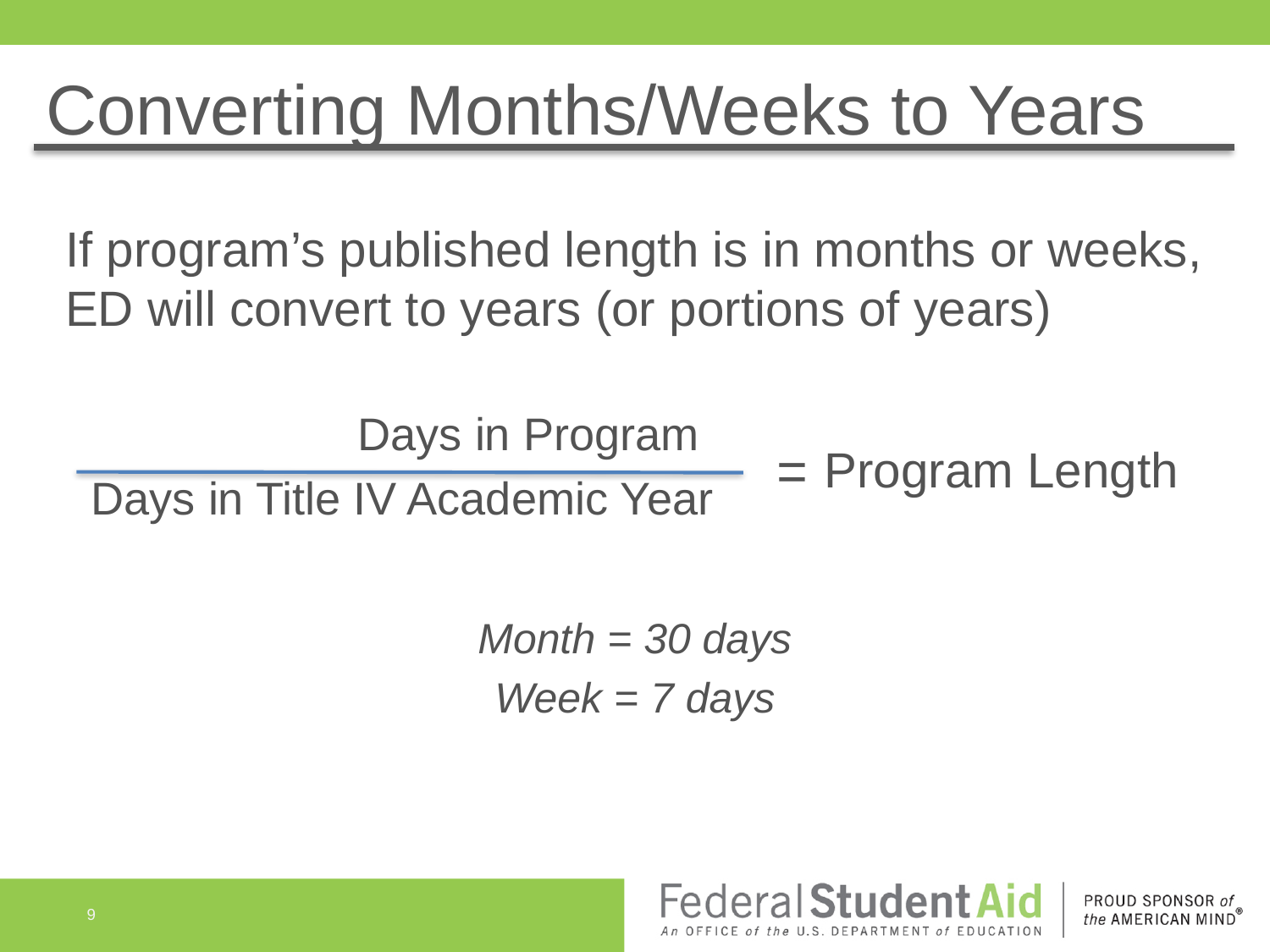

# Converting Months/Weeks to Years
If program’s published length is in months or weeks, ED will convert to years (or portions of years)

		   Days in Program
  Days in Title IV Academic Year

Month = 30 days
Week = 7 days
= Program Length
9